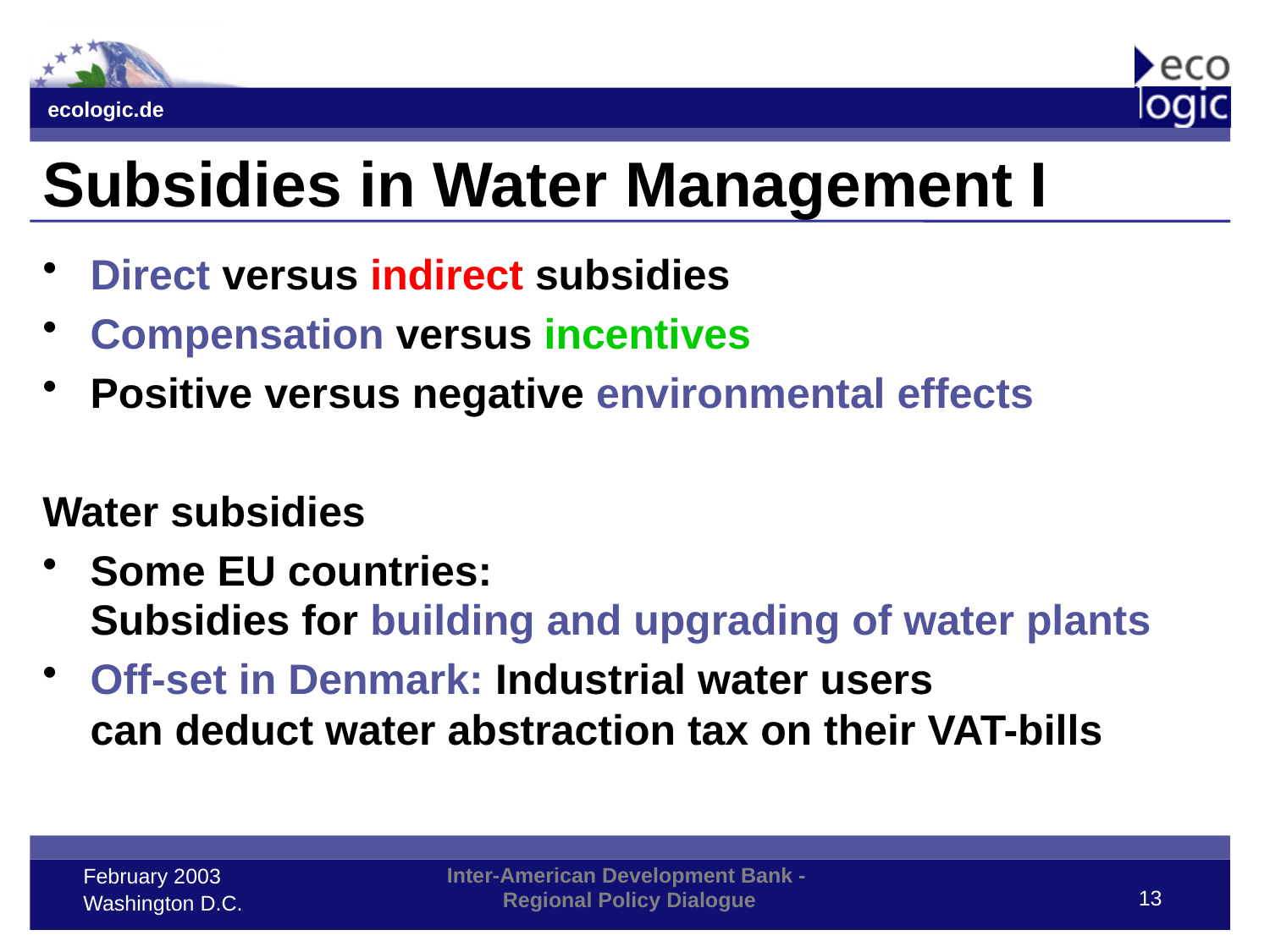

# Subsidies in Water Management I
Direct versus indirect subsidies
Compensation versus incentives
Positive versus negative environmental effects

Water subsidies
Some EU countries:
	Subsidies for building and upgrading of water plants
Off-set in Denmark: Industrial water users                    can deduct water abstraction tax on their VAT-bills
13